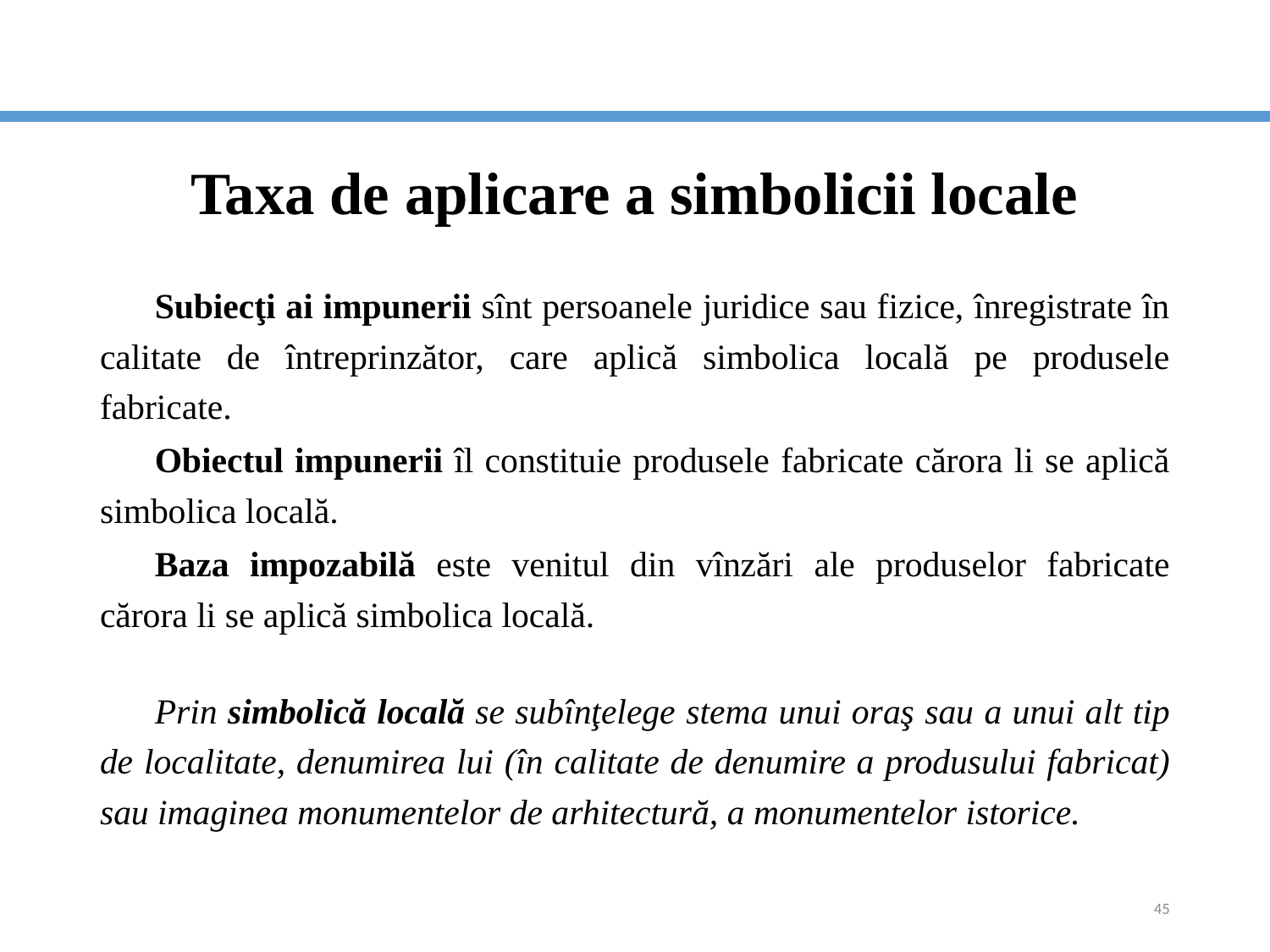

# Taxa de aplicare a simbolicii locale
Subiecţi ai impunerii sînt persoanele juridice sau fizice, înregistrate în calitate de întreprinzător, care aplică simbolica locală pe produsele fabricate.
Obiectul impunerii îl constituie produsele fabricate cărora li se aplică simbolica locală.
Baza impozabilă este venitul din vînzări ale produselor fabricate cărora li se aplică simbolica locală.

Prin simbolică locală se subînţelege stema unui oraş sau a unui alt tip de localitate, denumirea lui (în calitate de denumire a produsului fabricat) sau imaginea monumentelor de arhitectură, a monumentelor istorice.
45